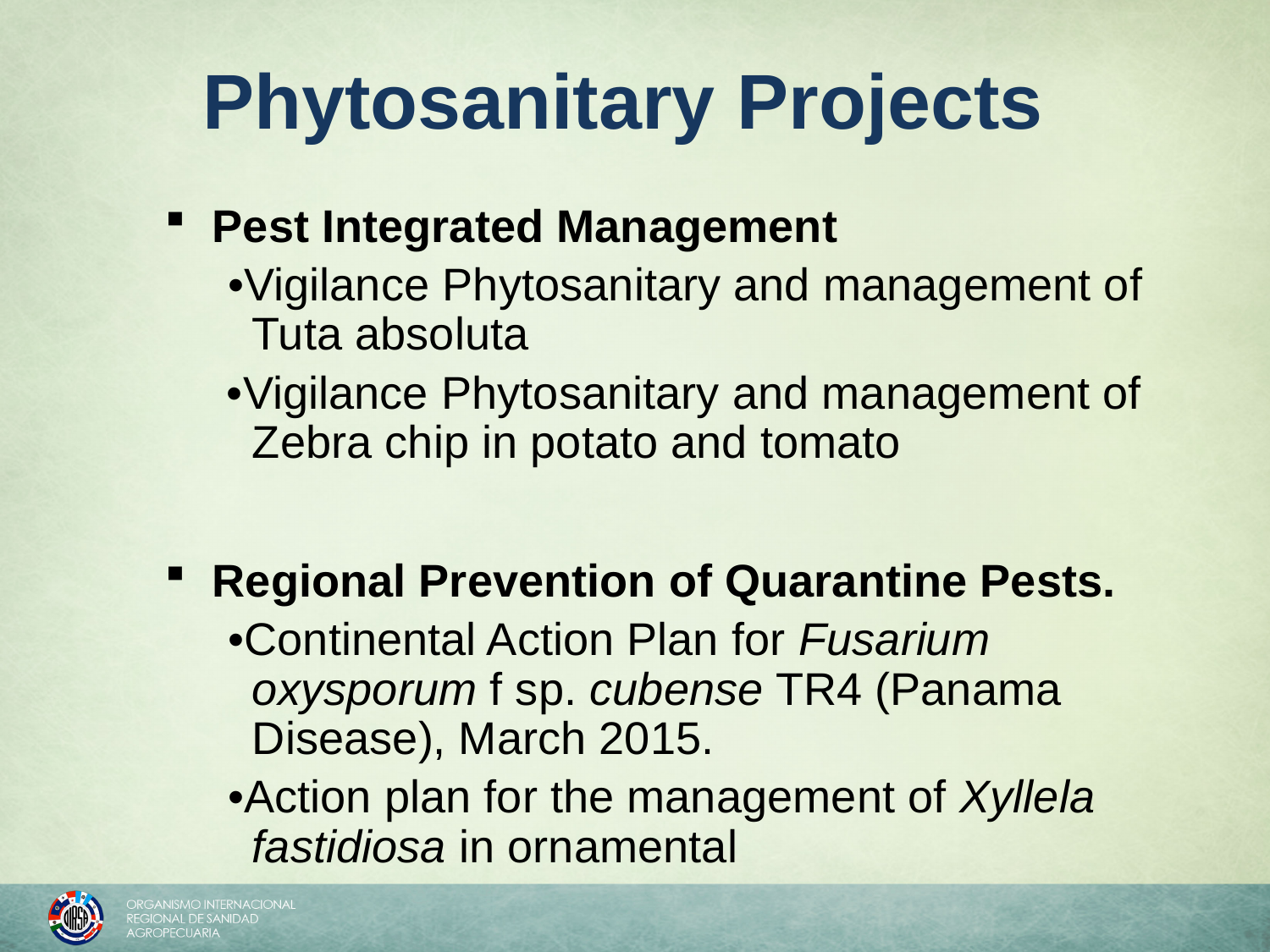

Phytosanitary Projects
Pest Integrated Management
•Vigilance Phytosanitary and management of  Tuta absoluta
•Vigilance Phytosanitary and management of Zebra chip in potato and tomato

Regional Prevention of Quarantine Pests.
•Continental Action Plan for Fusarium oxysporum f sp. cubense TR4 (Panama Disease), March 2015.
•Action plan for the management of Xyllela fastidiosa in ornamental